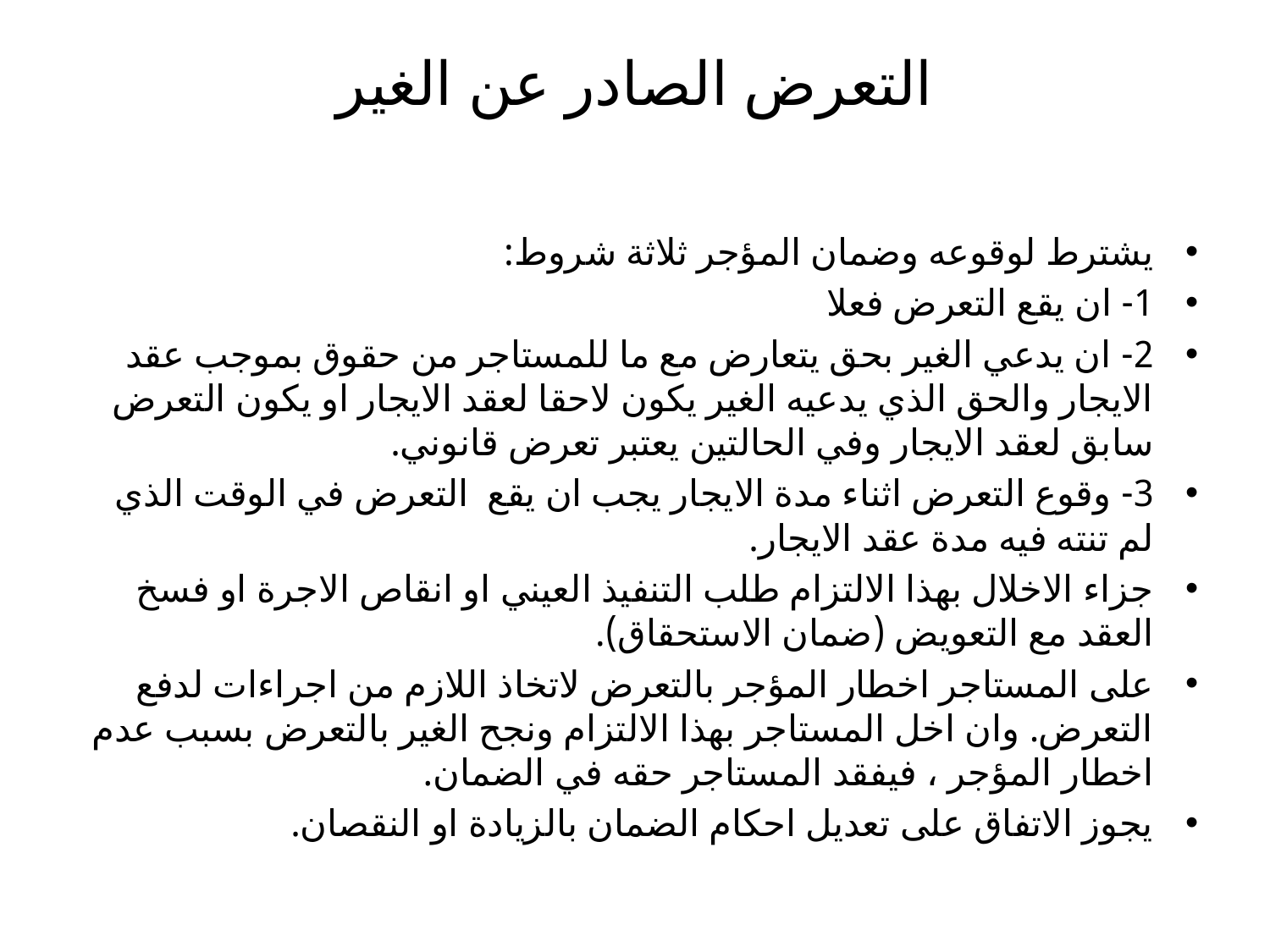

# التعرض الصادر عن الغير
يشترط لوقوعه وضمان المؤجر ثلاثة شروط:
1- ان يقع التعرض فعلا
2- ان يدعي الغير بحق يتعارض مع ما للمستاجر من حقوق بموجب عقد الايجار والحق الذي يدعيه الغير يكون لاحقا لعقد الايجار او يكون التعرض سابق لعقد الايجار وفي الحالتين يعتبر تعرض قانوني.
3- وقوع التعرض اثناء مدة الايجار يجب ان يقع  التعرض في الوقت الذي لم تنته فيه مدة عقد الايجار.
جزاء الاخلال بهذا الالتزام طلب التنفيذ العيني او انقاص الاجرة او فسخ العقد مع التعويض (ضمان الاستحقاق).
على المستاجر اخطار المؤجر بالتعرض لاتخاذ اللازم من اجراءات لدفع التعرض. وان اخل المستاجر بهذا الالتزام ونجح الغير بالتعرض بسبب عدم اخطار المؤجر ، فيفقد المستاجر حقه في الضمان.
يجوز الاتفاق على تعديل احكام الضمان بالزيادة او النقصان.